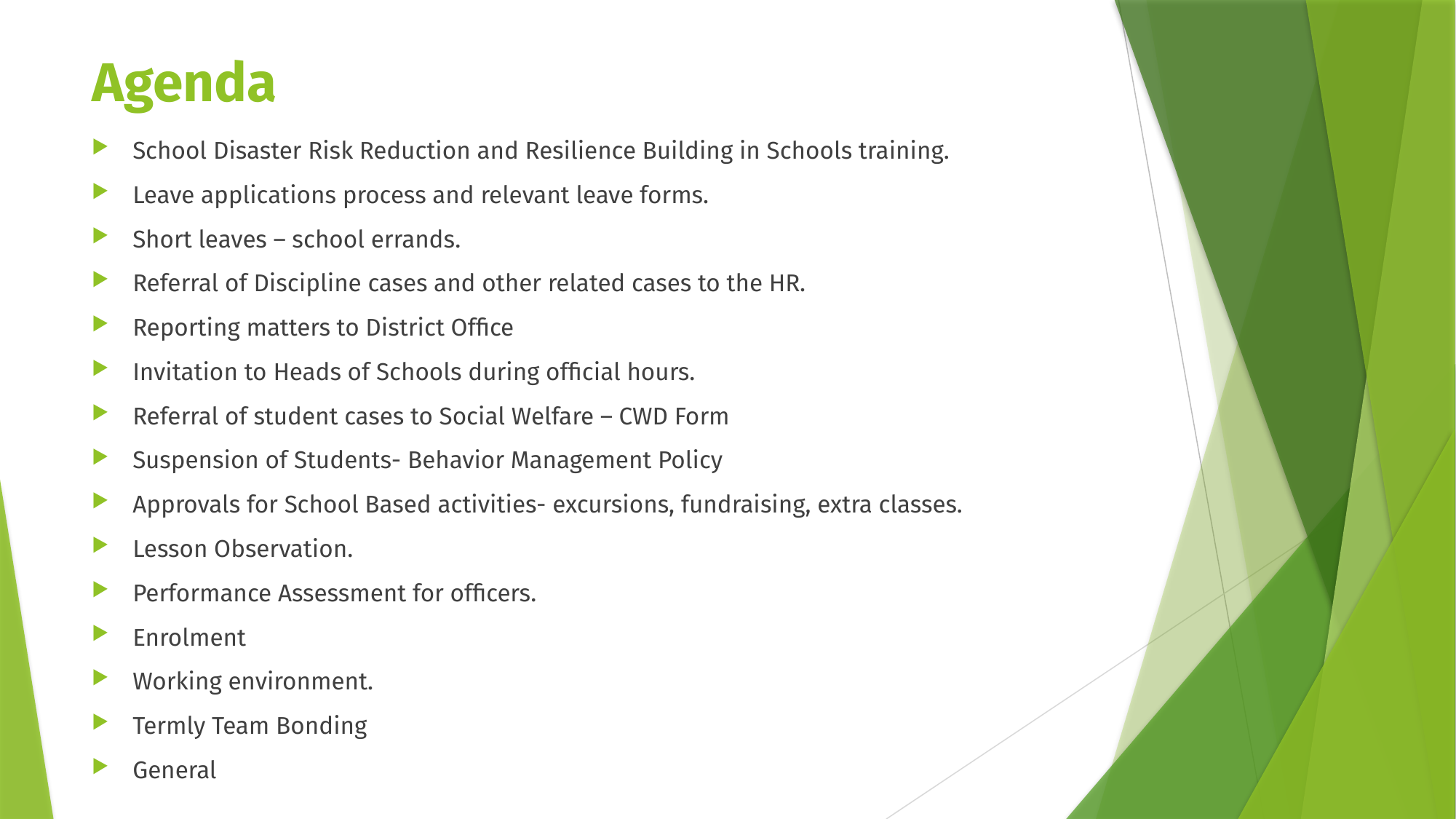

# Agenda
School Disaster Risk Reduction and Resilience Building in Schools training.
Leave applications process and relevant leave forms.
Short leaves – school errands.
Referral of Discipline cases and other related cases to the HR.
Reporting matters to District Office
Invitation to Heads of Schools during official hours.
Referral of student cases to Social Welfare – CWD Form
Suspension of Students- Behavior Management Policy
Approvals for School Based activities- excursions, fundraising, extra classes.
Lesson Observation.
Performance Assessment for officers.
Enrolment
Working environment.
Termly Team Bonding
General